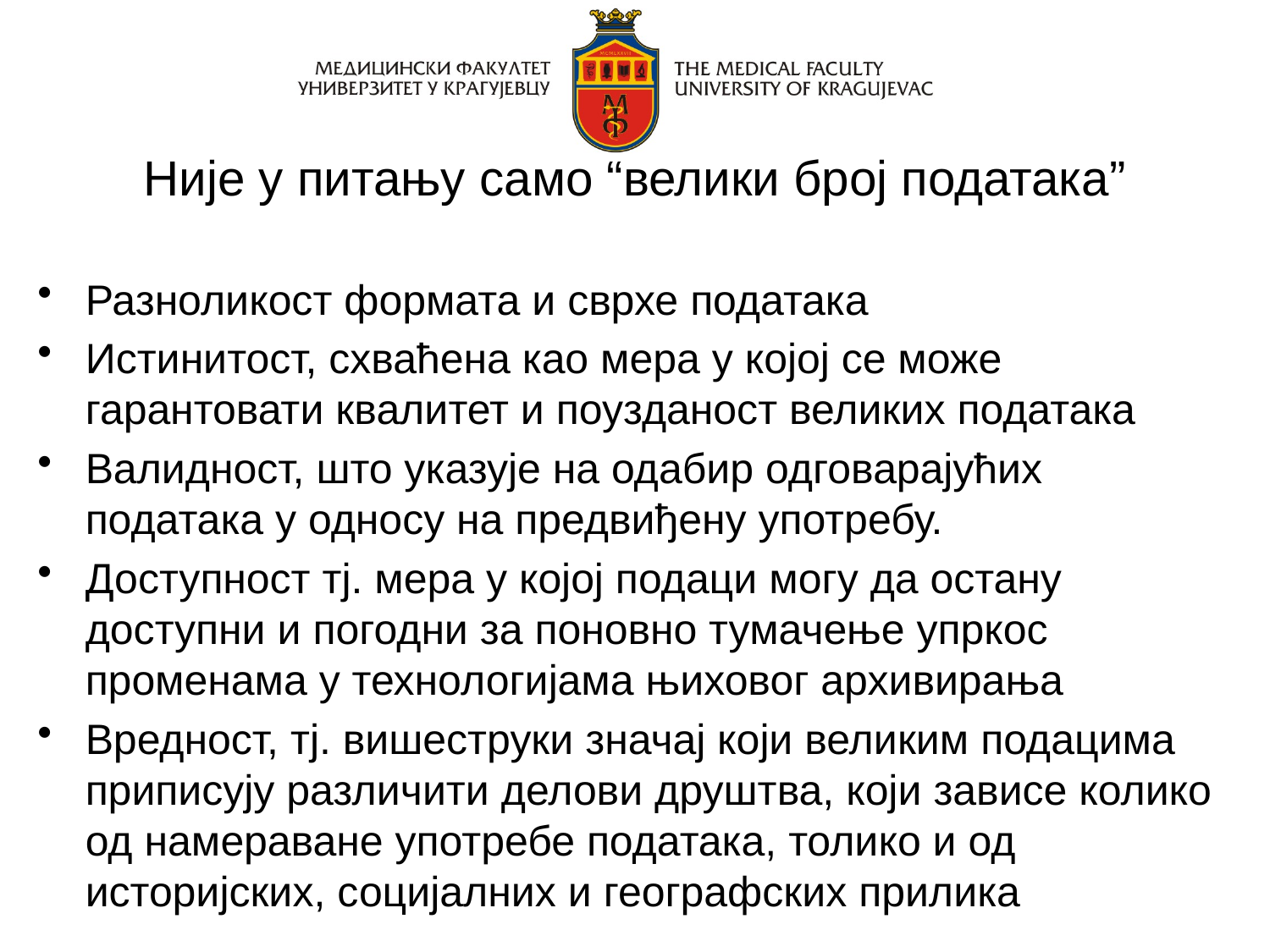

# Није у питању само “велики број података”
Разноликост формата и сврхе података
Истинитост, схваћена као мера у којој се може гарантовати квалитет и поузданост великих података
Валидност, што указује на одабир одговарајућих података у односу на предвиђену употребу.
Доступност тј. мера у којој подаци могу да остану доступни и погодни за поновно тумачење упркос променама у технологијама њиховог архивирања
Вредност, тј. вишеструки значај који великим подацима приписују различити делови друштва, који зависе колико од намераване употребе података, толико и од историјских, социјалних и географских прилика